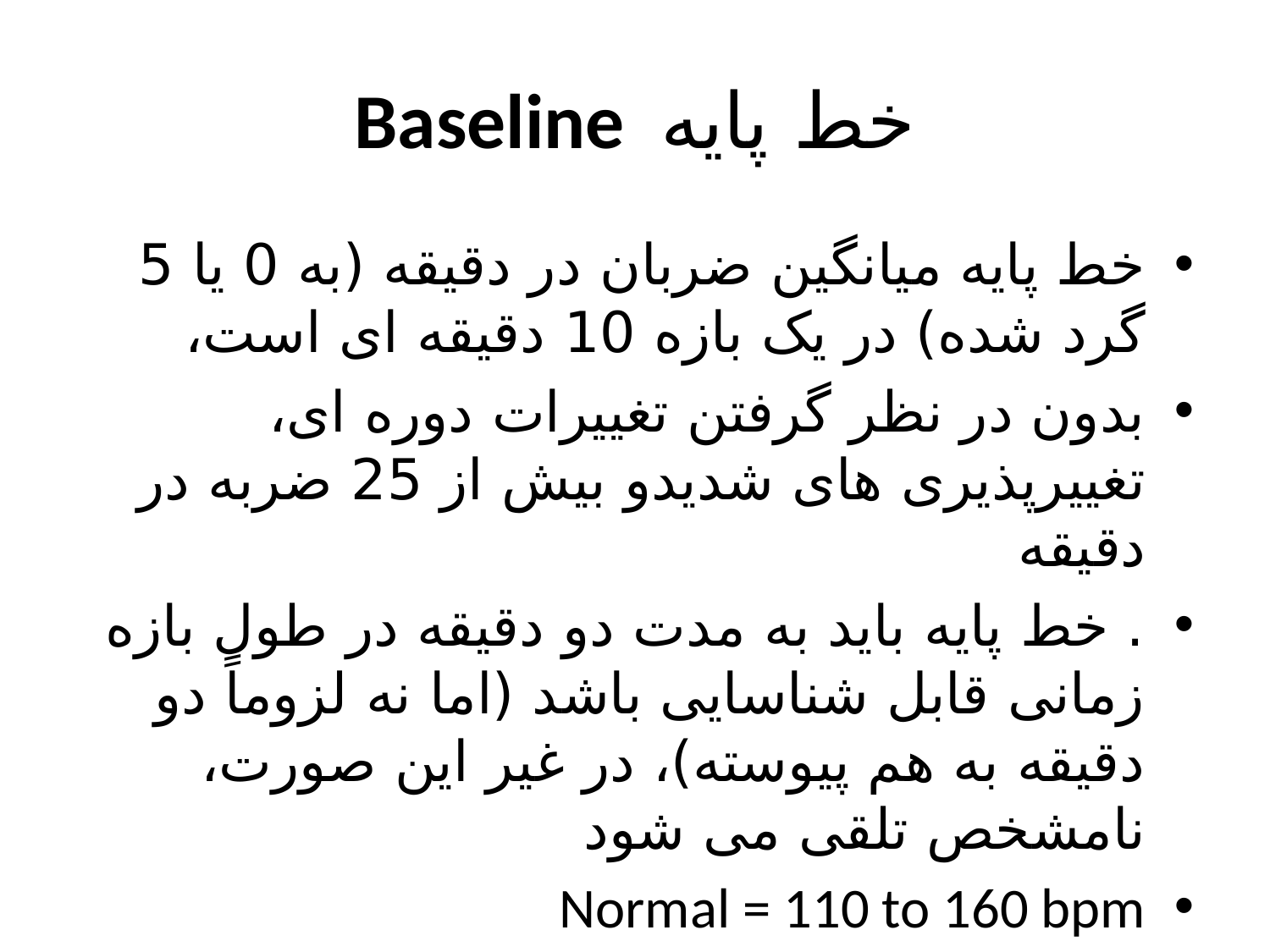

# Baseline  خط پایه
خط پایه میانگین ضربان در دقیقه (به 0 یا 5 گرد شده) در یک بازه 10 دقیقه ای است،
بدون در نظر گرفتن تغییرات دوره ای، تغییرپذیری های شدیدو بیش از 25 ضربه در دقیقه
. خط پایه باید به مدت دو دقیقه در طول بازه زمانی قابل شناسایی باشد (اما نه لزوماً دو دقیقه به هم پیوسته)، در غیر این صورت، نامشخص تلقی می شود
Normal = 110 to 160 bpm